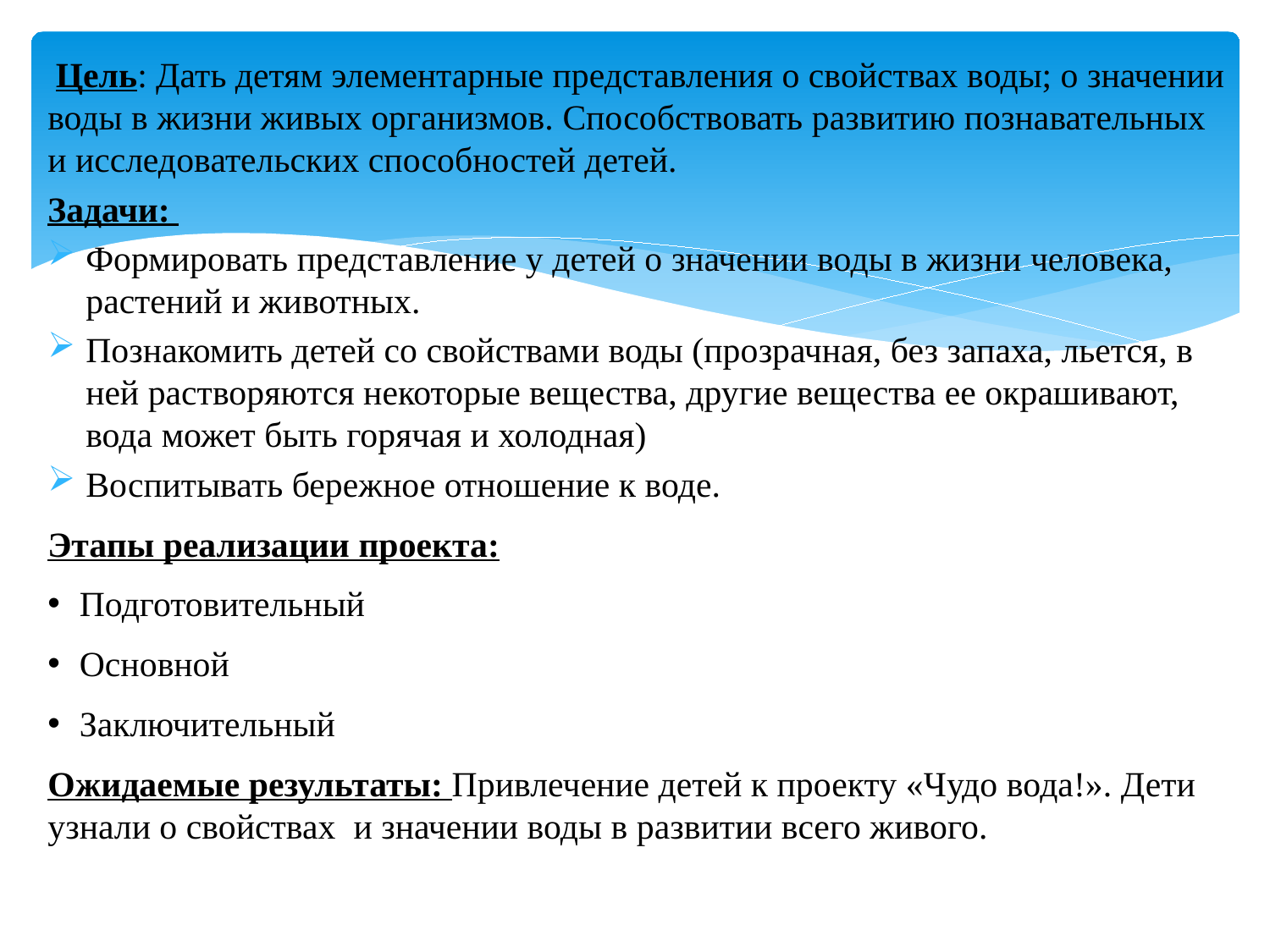

Цель: Дать детям элементарные представления о свойствах воды; о значении воды в жизни живых организмов. Способствовать развитию познавательных и исследовательских способностей детей.
Задачи:
Формировать представление у детей о значении воды в жизни человека, растений и животных.
Познакомить детей со свойствами воды (прозрачная, без запаха, льется, в ней растворяются некоторые вещества, другие вещества ее окрашивают, вода может быть горячая и холодная)
Воспитывать бережное отношение к воде.
Этапы реализации проекта:
Подготовительный
Основной
Заключительный
Ожидаемые результаты: Привлечение детей к проекту «Чудо вода!». Дети узнали о свойствах  и значении воды в развитии всего живого.